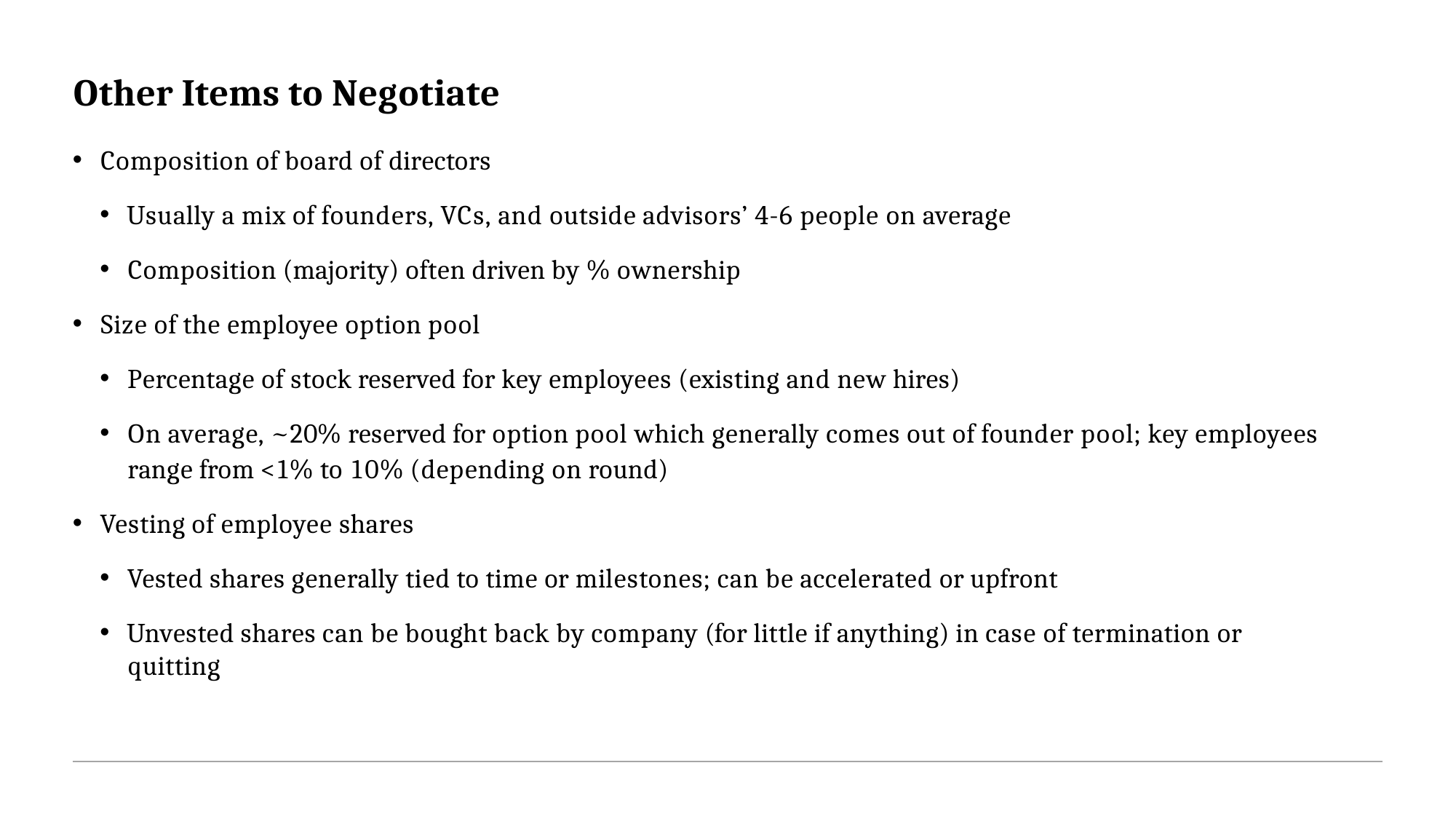

# Other Items to Negotiate
Composition of board of directors
Usually a mix of founders, VCs, and outside advisors’ 4-6 people on average
Composition (majority) often driven by % ownership
Size of the employee option pool
Percentage of stock reserved for key employees (existing and new hires)
On average, ~20% reserved for option pool which generally comes out of founder pool; key employees  range from <1% to 10% (depending on round)
Vesting of employee shares
Vested shares generally tied to time or milestones; can be accelerated or upfront
Unvested shares can be bought back by company (for little if anything) in case of termination or quitting